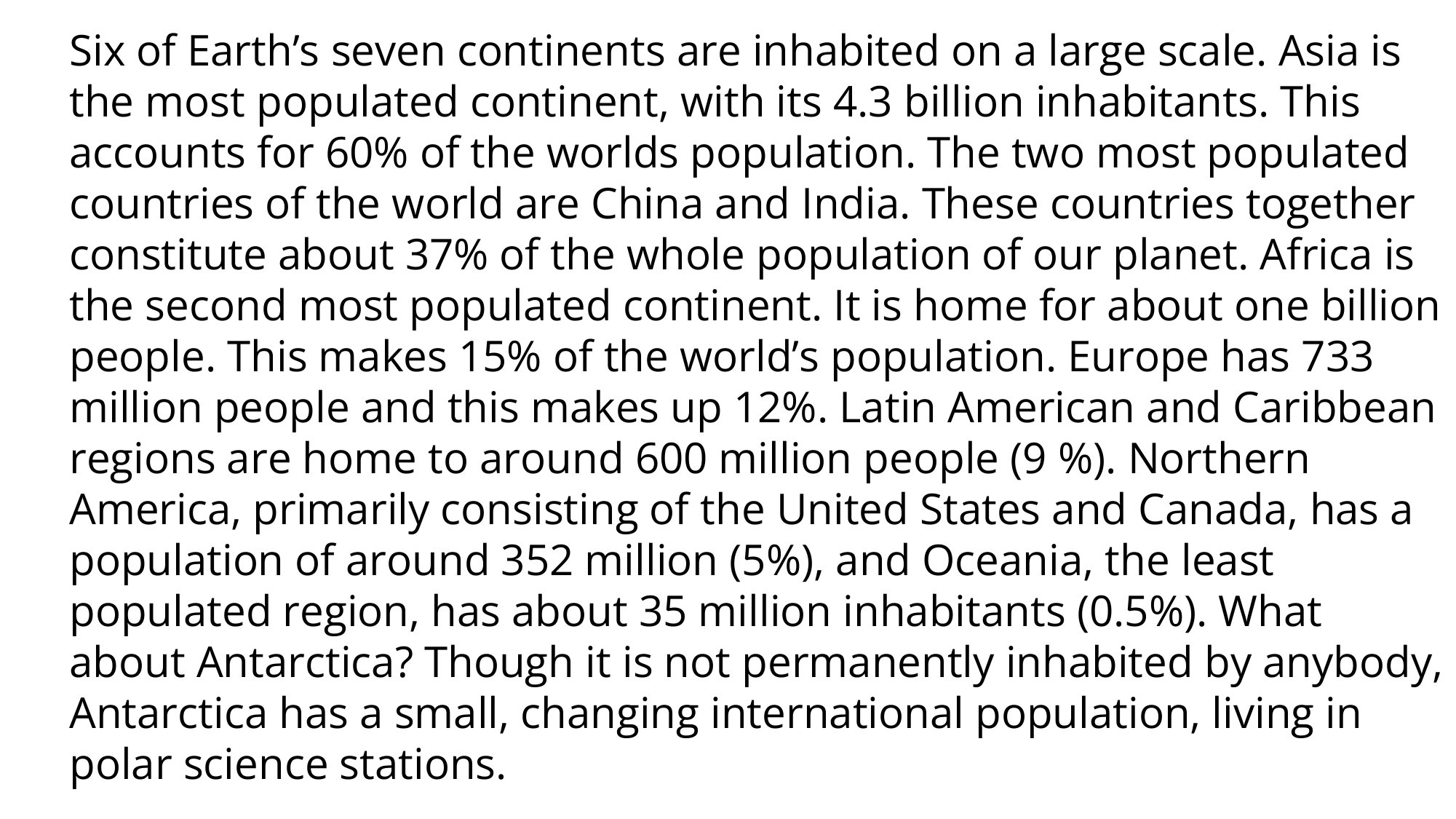

Six of Earth’s seven continents are inhabited on a large scale. Asia is the most populated continent, with its 4.3 billion inhabitants. This accounts for 60% of the worlds population. The two most populated countries of the world are China and India. These countries together constitute about 37% of the whole population of our planet. Africa is the second most populated continent. It is home for about one billion people. This makes 15% of the world’s population. Europe has 733 million people and this makes up 12%. Latin American and Caribbean regions are home to around 600 million people (9 %). Northern America, primarily consisting of the United States and Canada, has a population of around 352 million (5%), and Oceania, the least populated region, has about 35 million inhabitants (0.5%). What about Antarctica? Though it is not permanently inhabited by anybody, Antarctica has a small, changing international population, living in polar science stations.